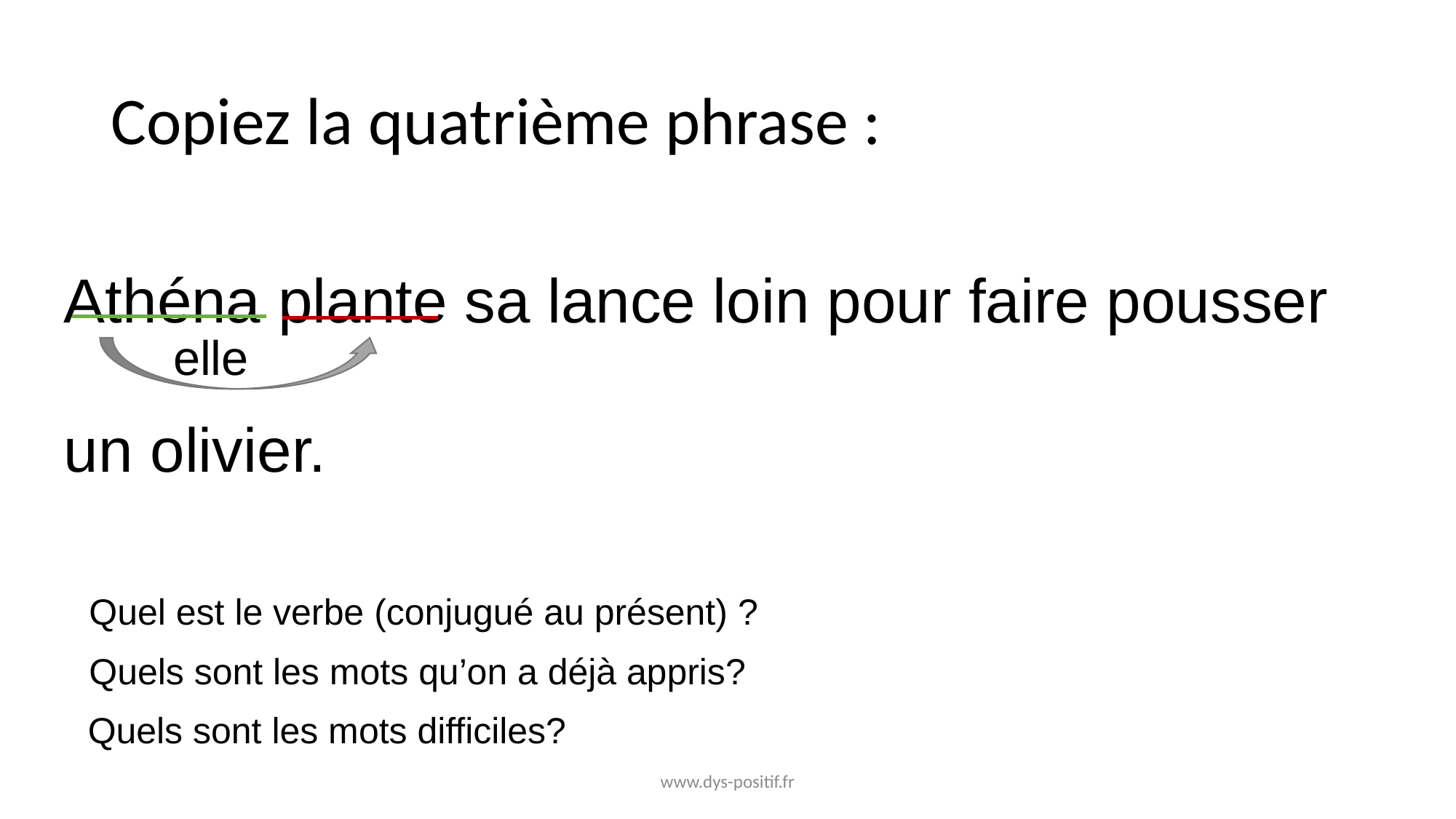

# Copiez la quatrième phrase :
Athéna plante sa lance loin pour faire pousser un olivier.

elle

Quel est le verbe (conjugué au présent) ?
Quels sont les mots qu’on a déjà appris?
Quels sont les mots difficiles?
www.dys-positif.fr